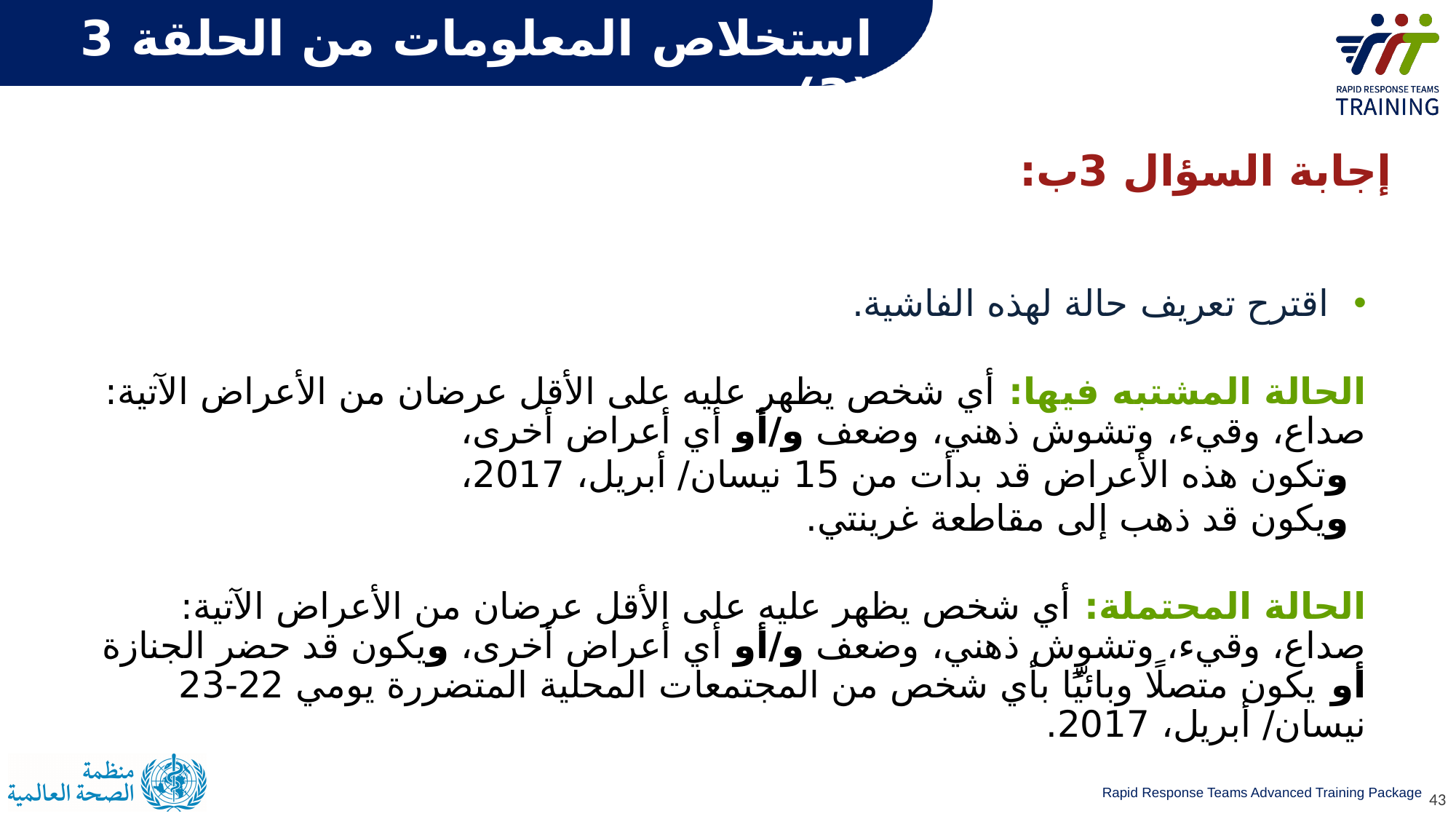

استخلاص المعلومات من الحلقة 3 (3)
إجابة السؤال 3ب:

اقترح تعريف حالة لهذه الفاشية.

الحالة المشتبه فيها: أي شخص يظهر عليه على الأقل عرضان من الأعراض الآتية: صداع، وقيء، وتشوش ذهني، وضعف و/أو أي أعراض أخرى،
وتكون هذه الأعراض قد بدأت من 15 نيسان/ أبريل، 2017،
ويكون قد ذهب إلى مقاطعة غرينتي.

الحالة المحتملة: أي شخص يظهر عليه على الأقل عرضان من الأعراض الآتية: صداع، وقيء، وتشوش ذهني، وضعف و/أو أي أعراض أخرى، ويكون قد حضر الجنازة أو يكون متصلًا وبائيًّا بأي شخص من المجتمعات المحلية المتضررة يومي 22-23 نيسان/ أبريل، 2017.